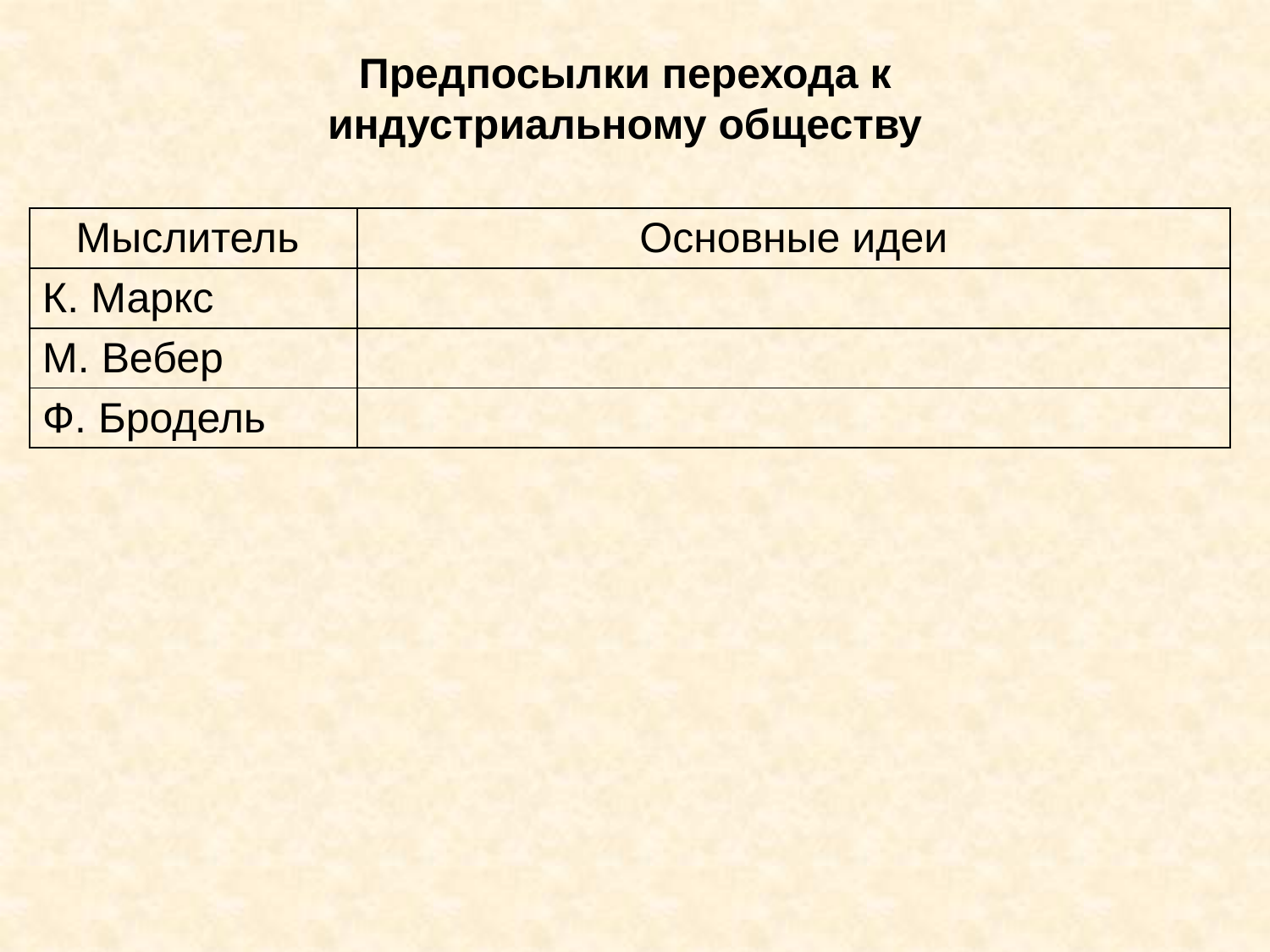

Предпосылки перехода к индустриальному обществу
| Мыслитель | Основные идеи |
| --- | --- |
| К. Маркс |  |
| М. Вебер |  |
| Ф. Бродель |  |